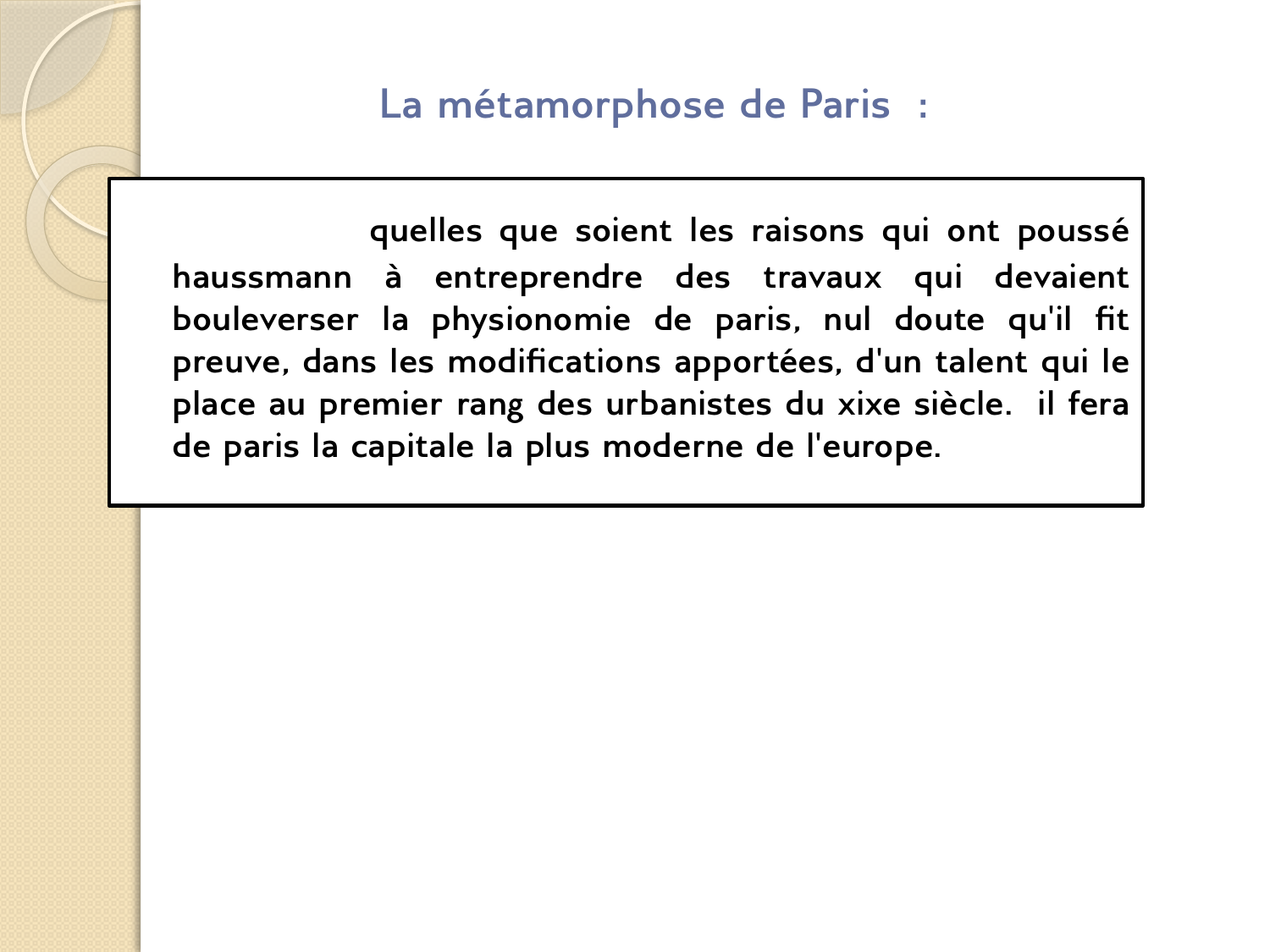

La métamorphose de Paris  :
          quelles que soient les raisons qui ont poussé haussmann à entreprendre des travaux qui devaient bouleverser la physionomie de paris, nul doute qu'il fit preuve, dans les modifications apportées, d'un talent qui le place au premier rang des urbanistes du xixe siècle.  il fera de paris la capitale la plus moderne de l'europe.